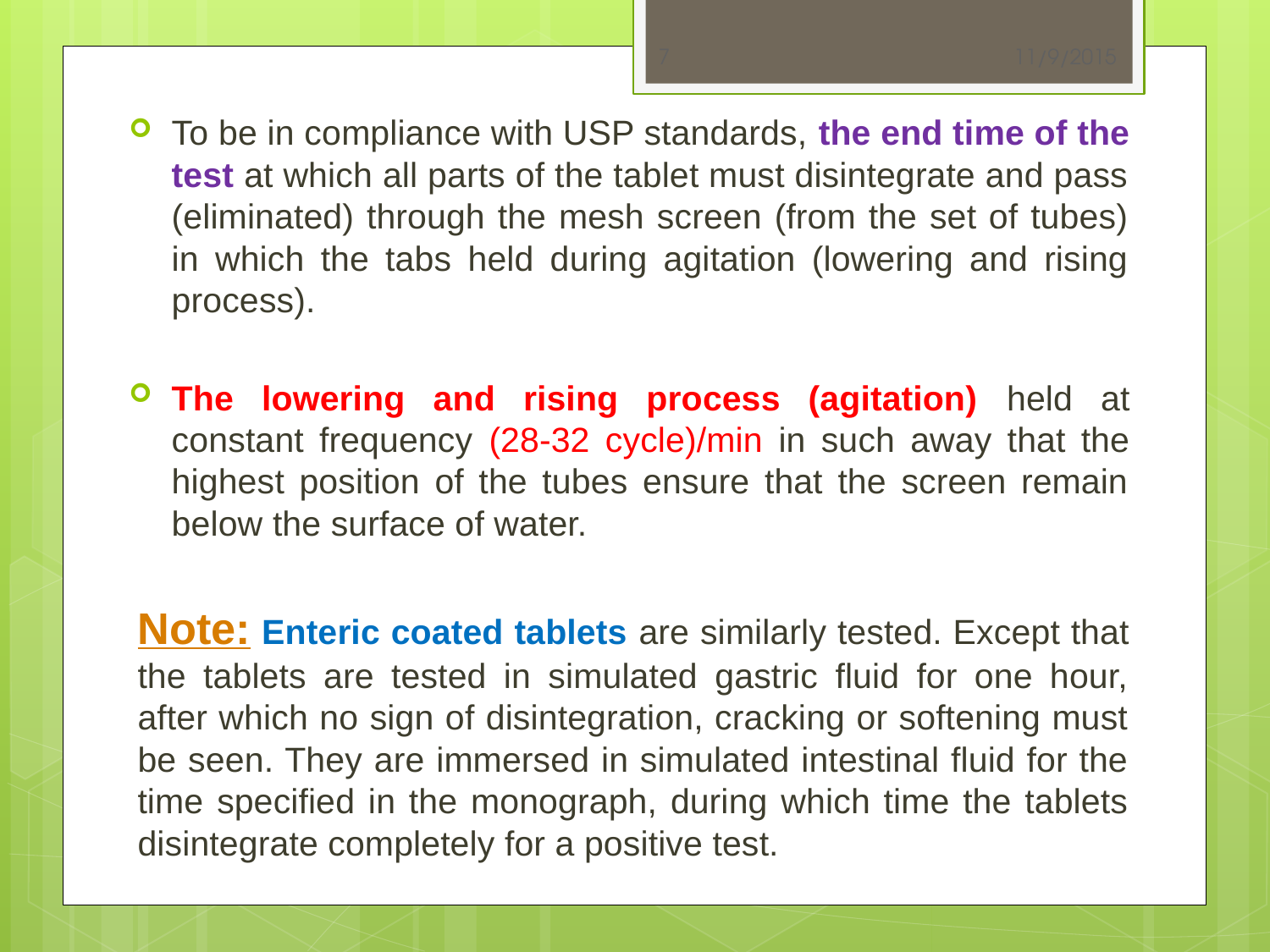

7
11/9/2015
To be in compliance with USP standards, the end time of the test at which all parts of the tablet must disintegrate and pass (eliminated) through the mesh screen (from the set of tubes) in which the tabs held during agitation (lowering and rising process).

The lowering and rising process (agitation) held at constant frequency (28-32 cycle)/min in such away that the highest position of the tubes ensure that the screen remain below the surface of water.

Note: Enteric coated tablets are similarly tested. Except that the tablets are tested in simulated gastric fluid for one hour, after which no sign of disintegration, cracking or softening must be seen. They are immersed in simulated intestinal fluid for the time specified in the monograph, during which time the tablets disintegrate completely for a positive test.